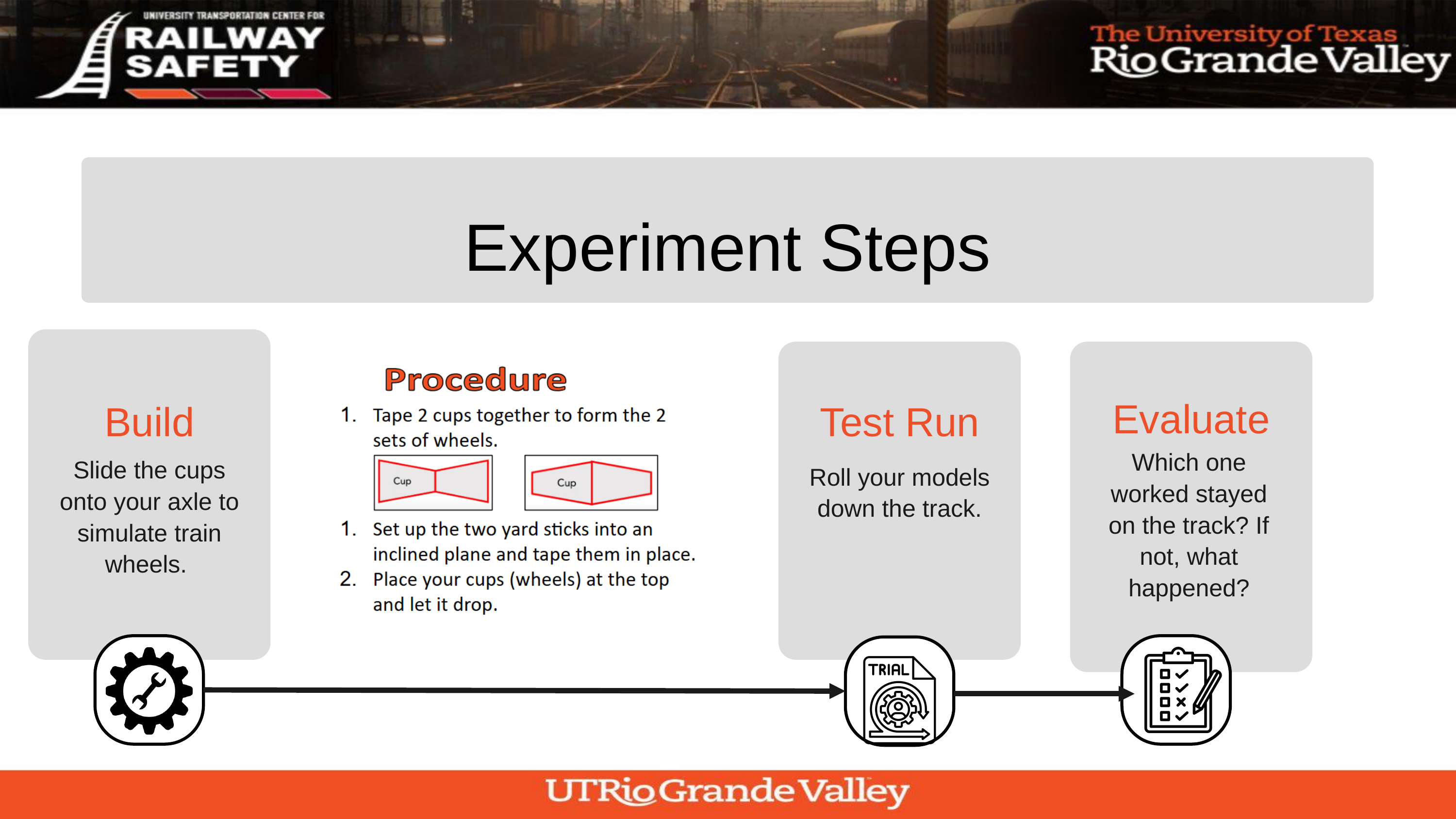

Experiment Steps

Evaluate
Build
Test Run
Which one worked stayed on the track? If not, what happened?
Slide the cups onto your axle to simulate train wheels.
Roll your models down the track.